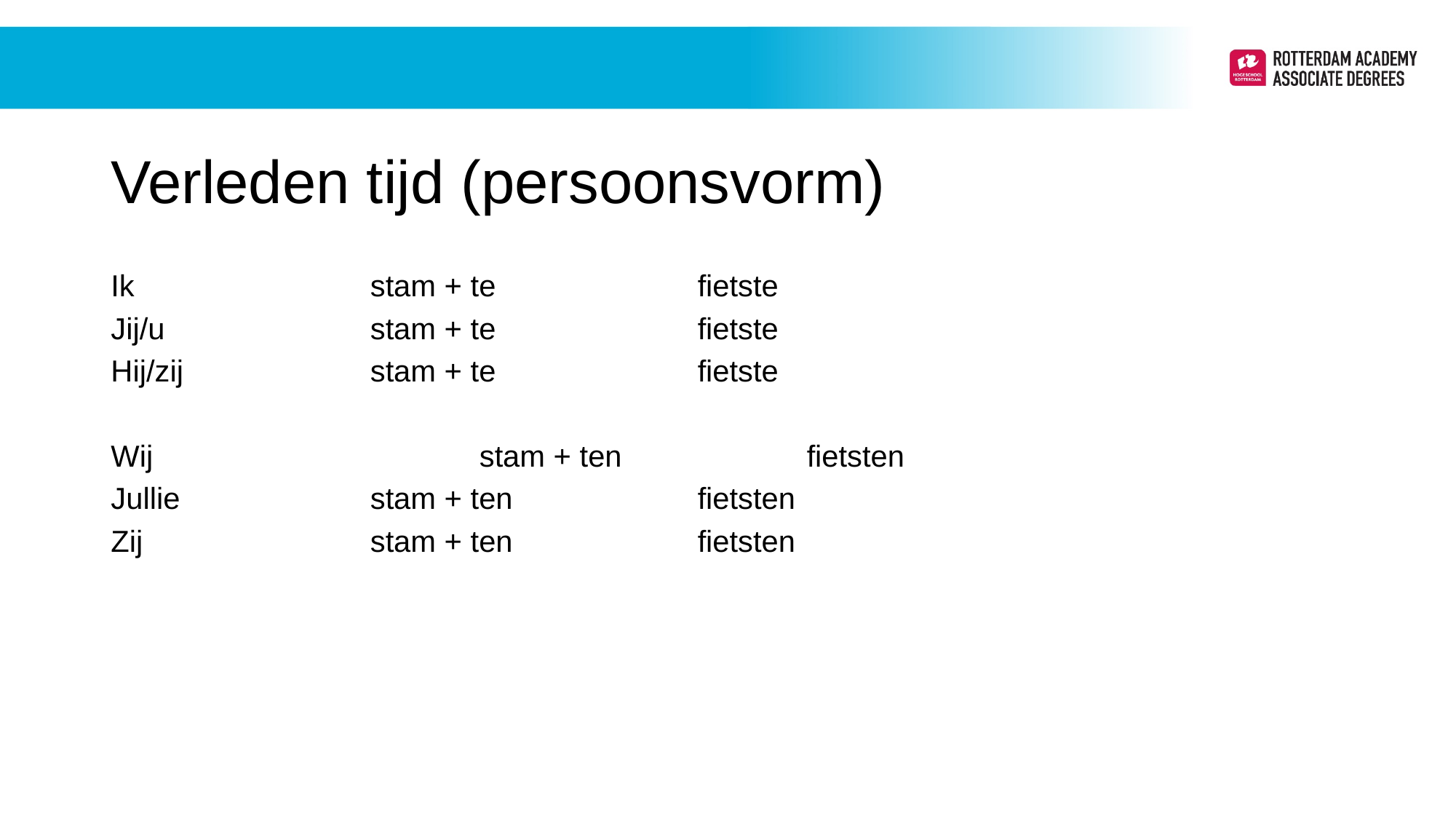

# Verleden tijd (persoonsvorm)
Ik			stam + te		fietste
Jij/u		stam + te		fietste
Hij/zij		stam + te		fietste

Wij			stam + ten		fietsten
Jullie		stam + ten		fietsten
Zij			stam + ten		fietsten